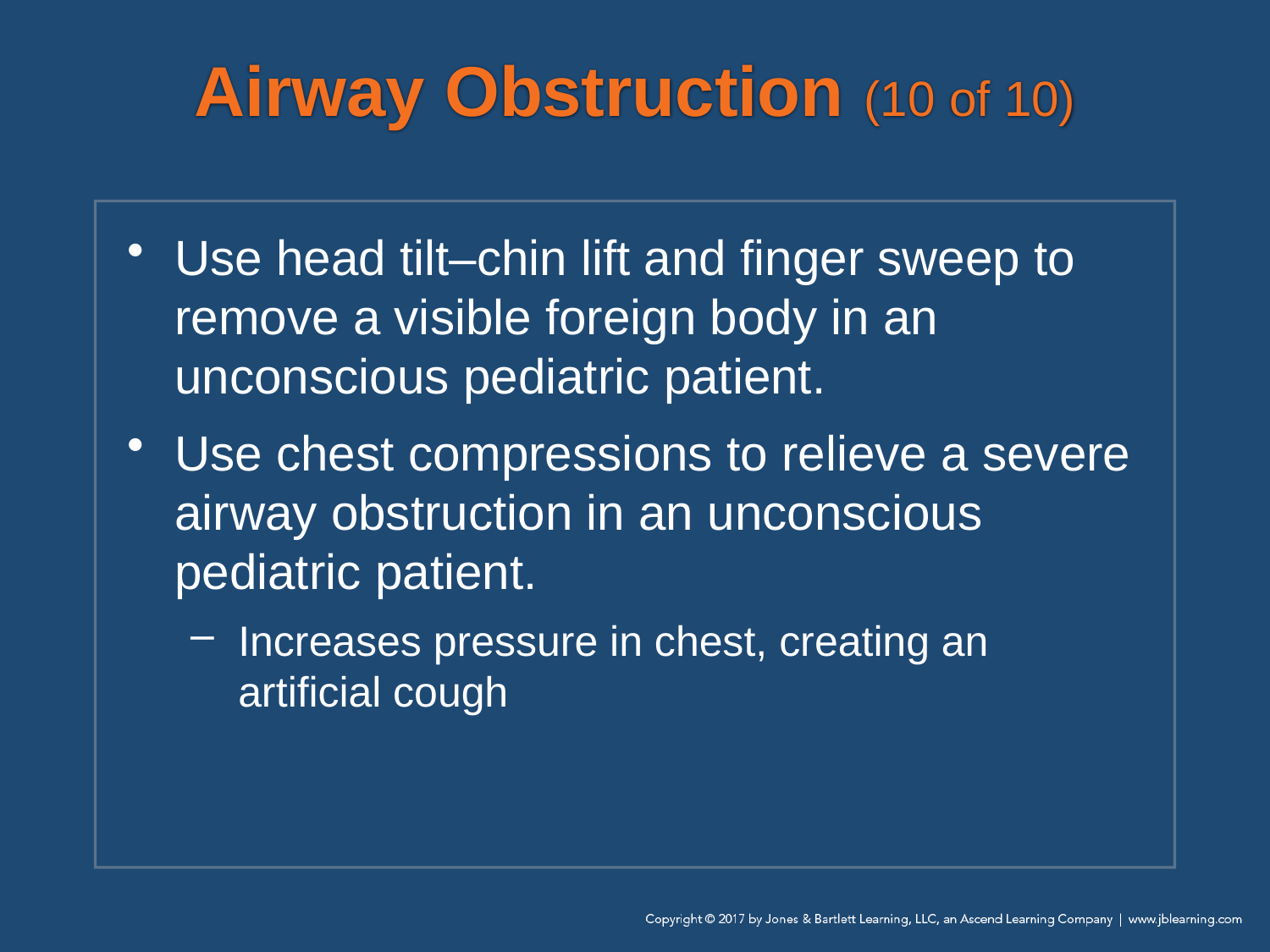

# Airway Obstruction (10 of 10)
Use head tilt–chin lift and finger sweep to remove a visible foreign body in an unconscious pediatric patient.
Use chest compressions to relieve a severe airway obstruction in an unconscious pediatric patient.
Increases pressure in chest, creating an artificial cough